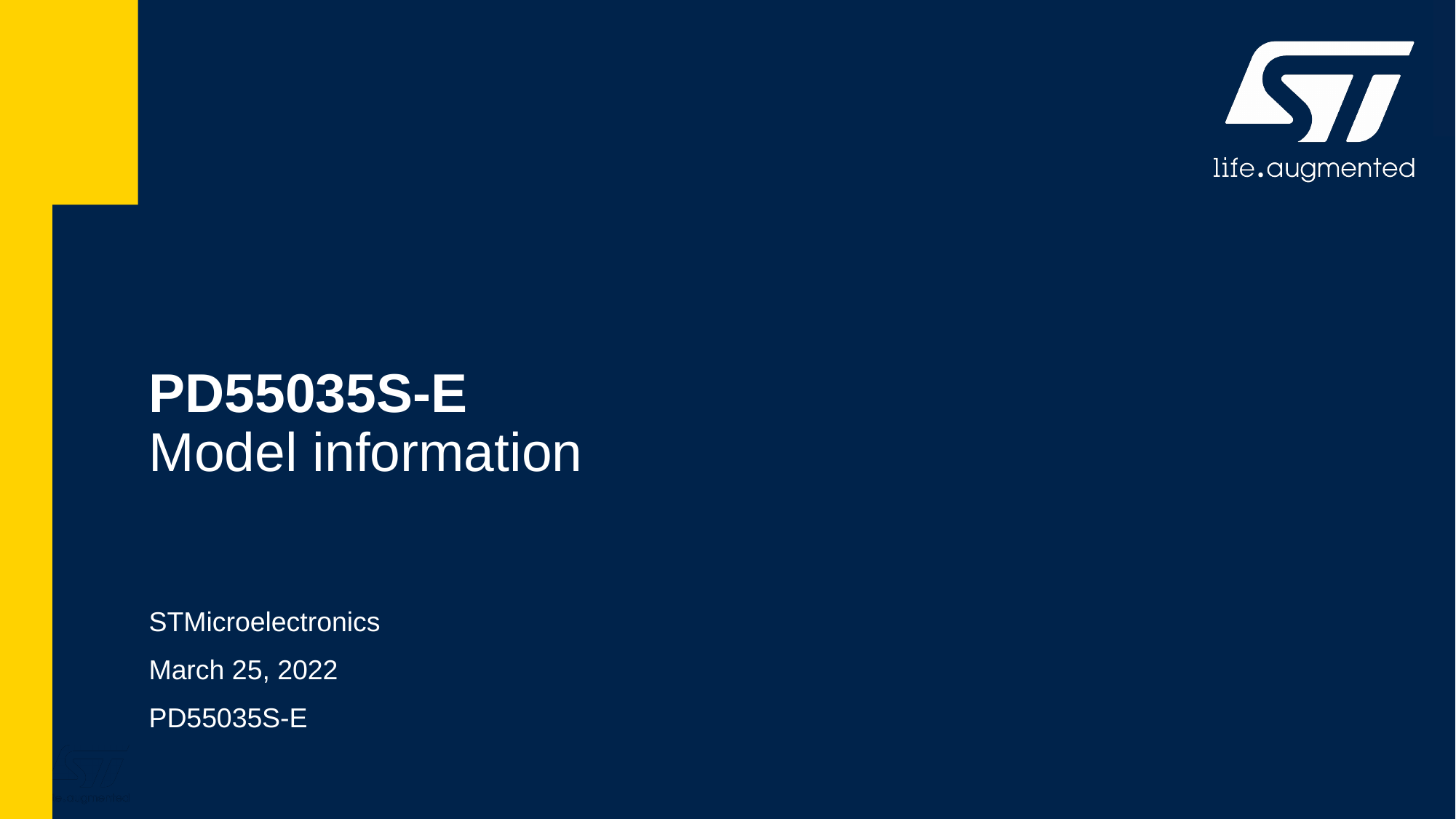

# PD55035S-E Model information
STMicroelectronics
March 25, 2022
PD55035S-E